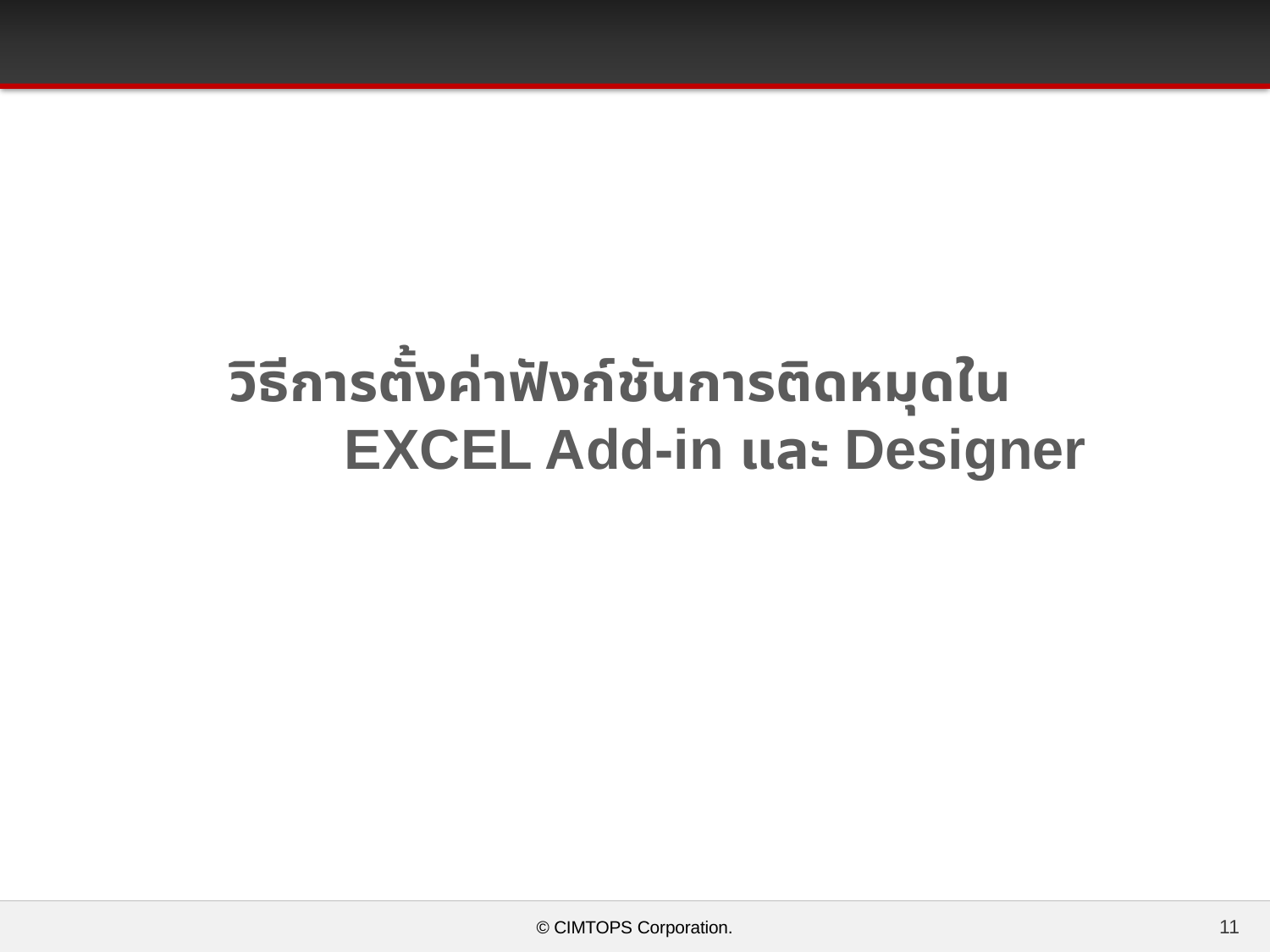

# วิธีการตั้งค่าฟังก์ชันการติดหมุดใน EXCEL Add-in และ Designer
11
© CIMTOPS Corporation.